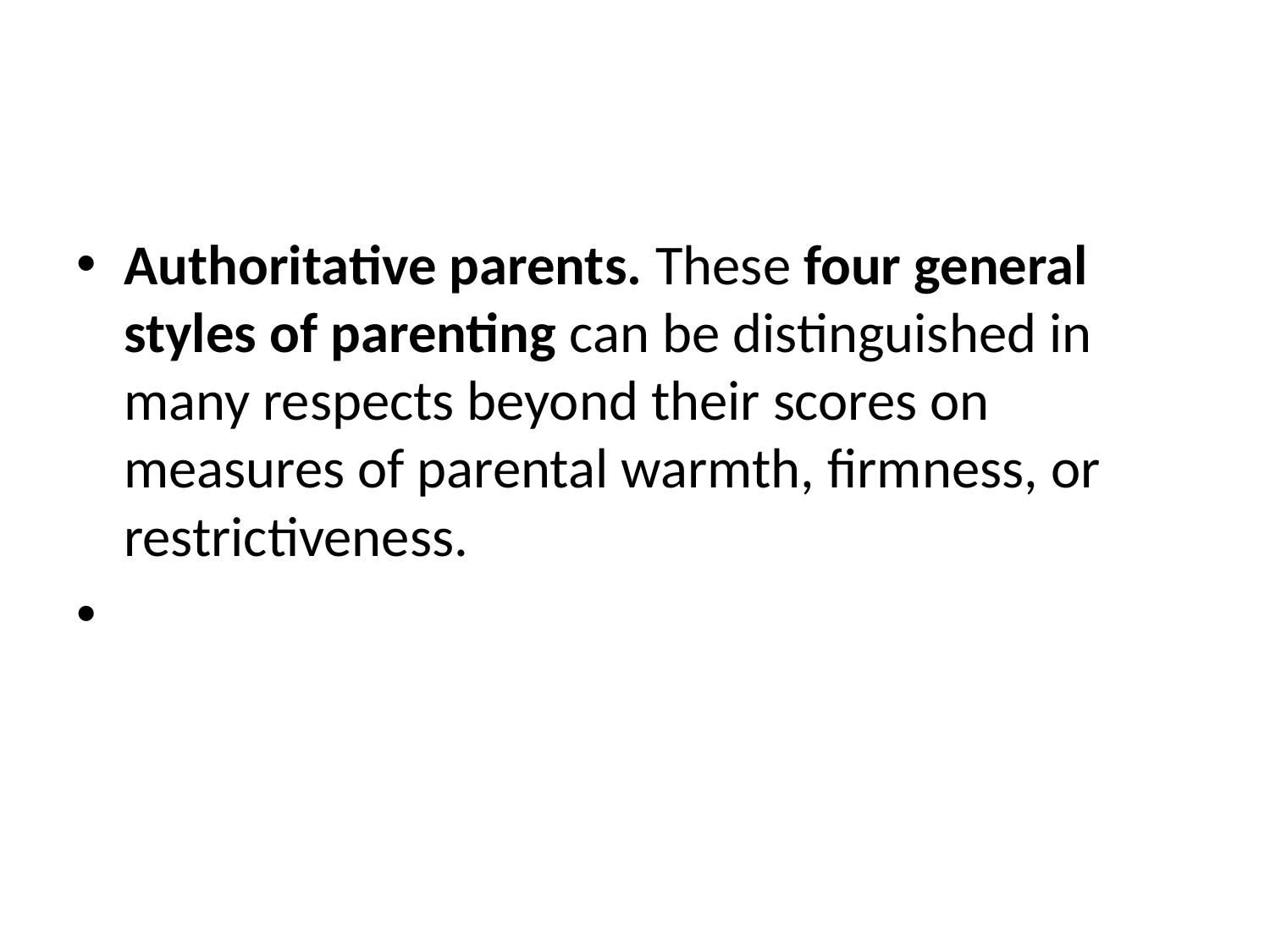

#
Authoritative parents. These four general styles of parenting can be distinguished in many respects beyond their scores on measures of parental warmth, firmness, or restrictiveness.